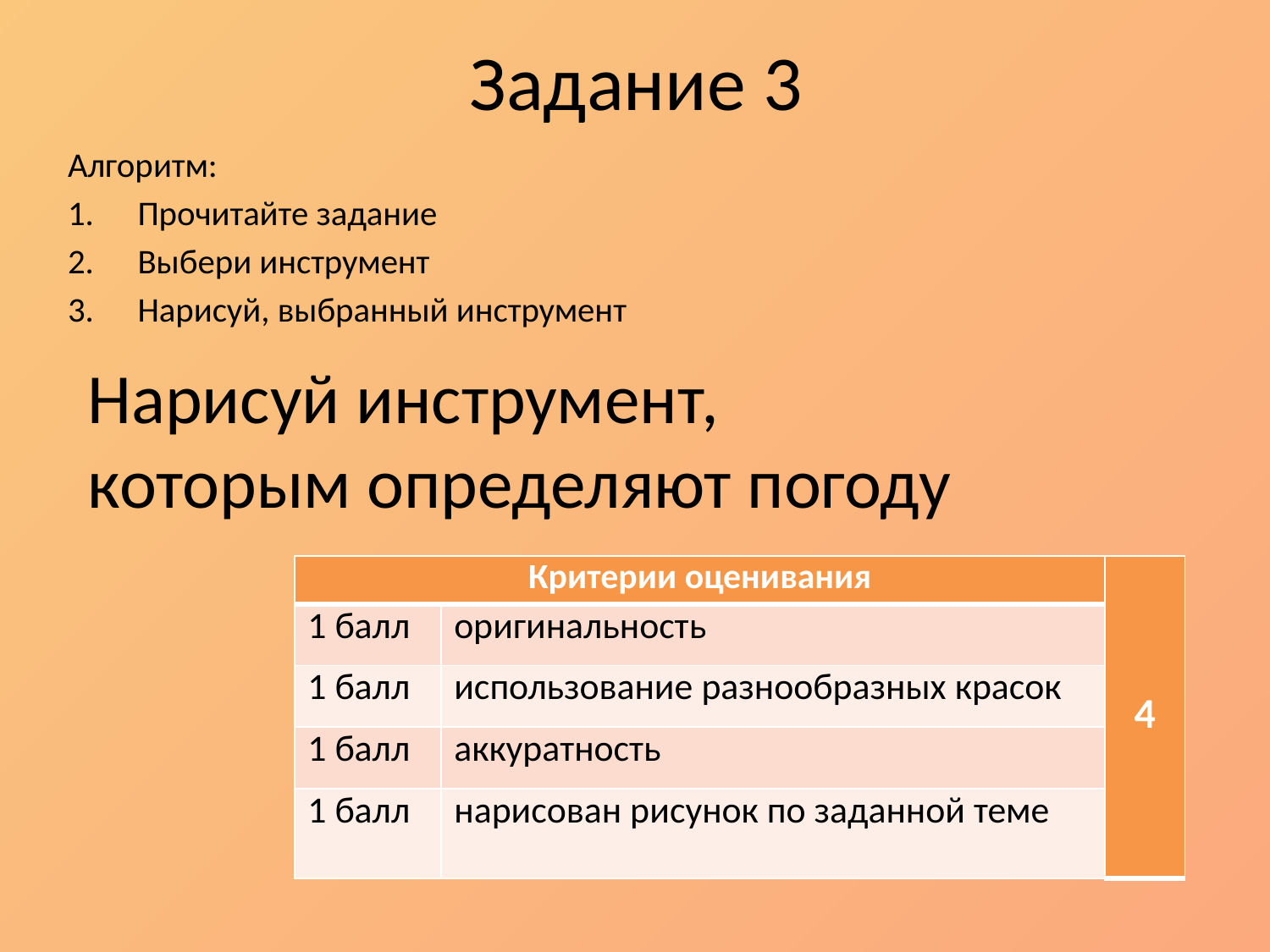

# Задание 3
Алгоритм:
Прочитайте задание
Выбери инструмент
Нарисуй, выбранный инструмент
Нарисуй инструмент, которым определяют погоду
| Критерии оценивания |  | 4 |
| --- | --- | --- |
| 1 балл | оригинальность |  |
| 1 балл | использование разнообразных красок |  |
| 1 балл | аккуратность |  |
| 1 балл | нарисован рисунок по заданной теме |  |